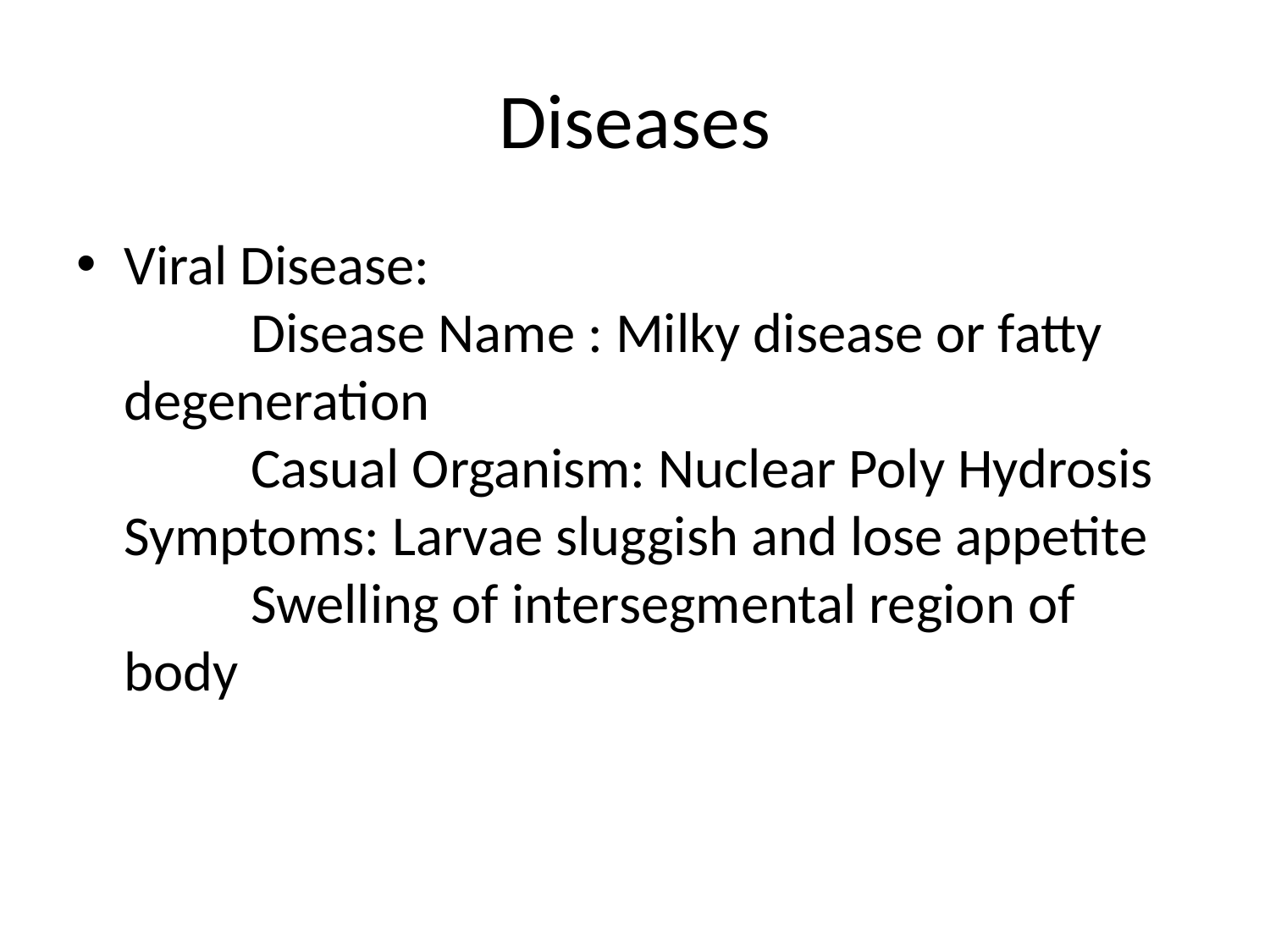

# Diseases
Viral Disease:
	Disease Name : Milky disease or fatty 	degeneration
	Casual Organism: Nuclear Poly Hydrosis
Symptoms: Larvae sluggish and lose appetite
	Swelling of intersegmental region of body